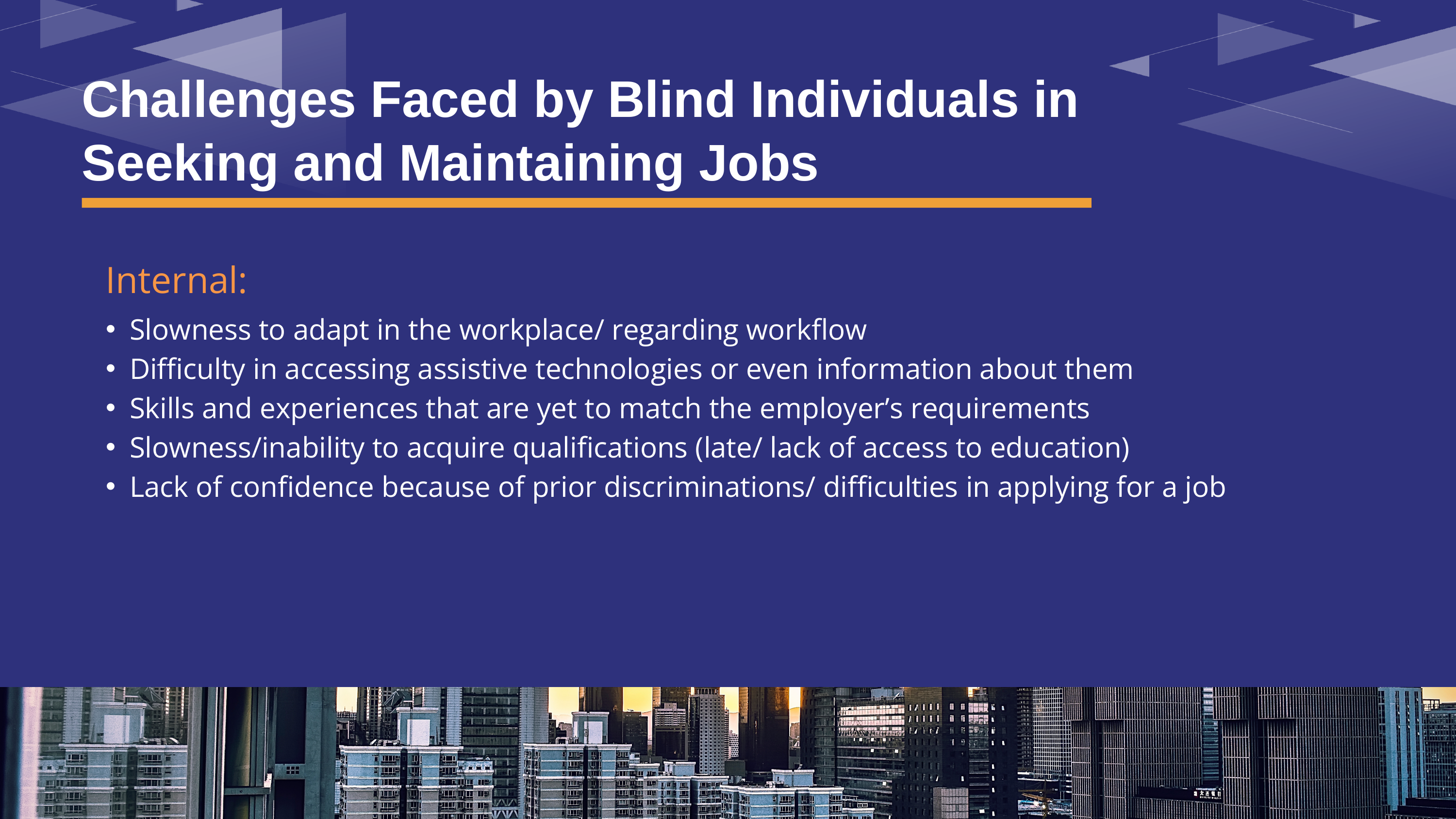

Challenges Faced by Blind Individuals in Seeking and Maintaining Jobs

Internal:
Slowness to adapt in the workplace/ regarding workflow
Difficulty in accessing assistive technologies or even information about them
Skills and experiences that are yet to match the employer’s requirements
Slowness/inability to acquire qualifications (late/ lack of access to education)
Lack of confidence because of prior discriminations/ difficulties in applying for a job